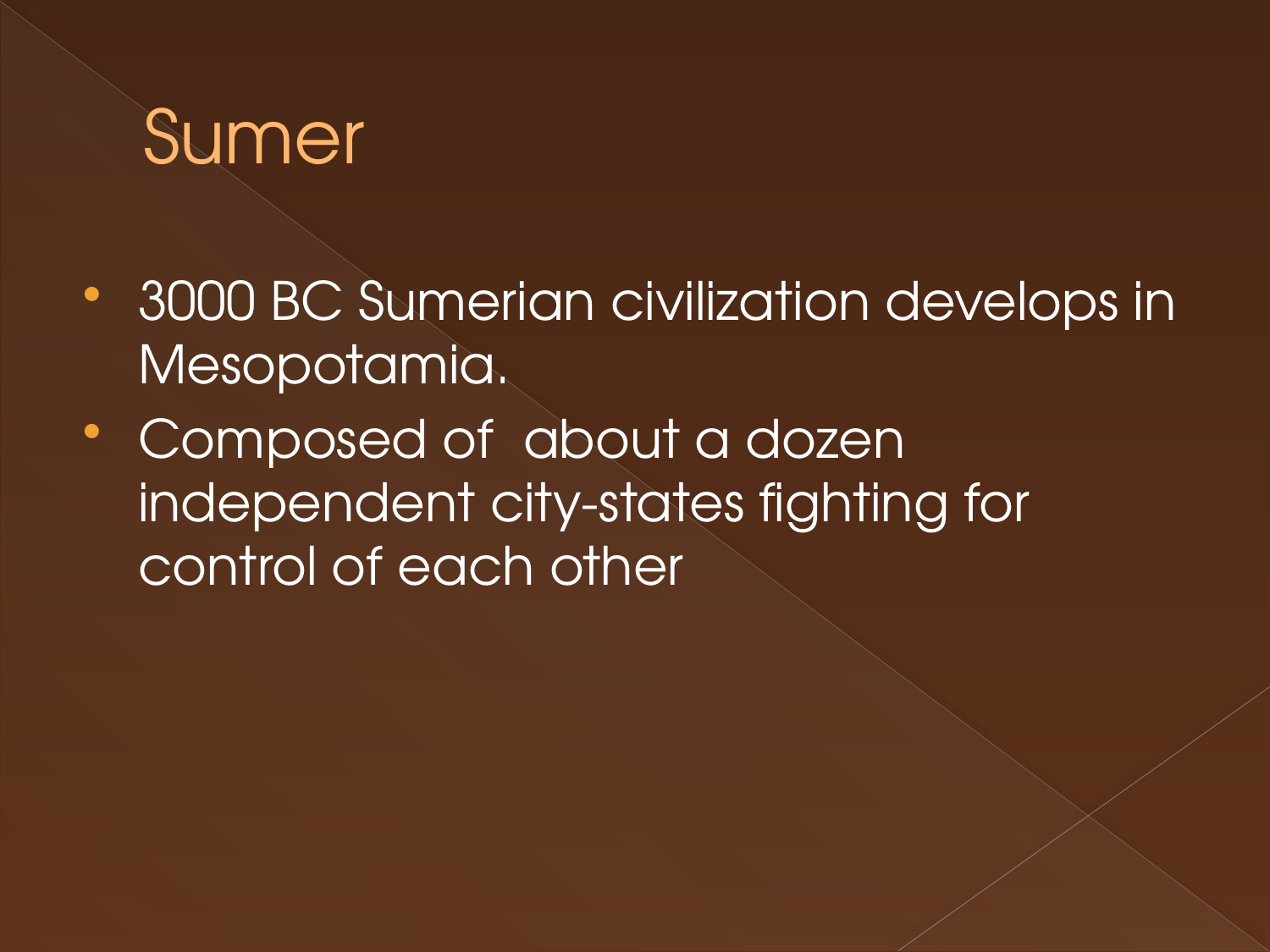

# Sumer
3000 BC Sumerian civilization develops in Mesopotamia.
Composed of  about a dozen independent city-states fighting for control of each other